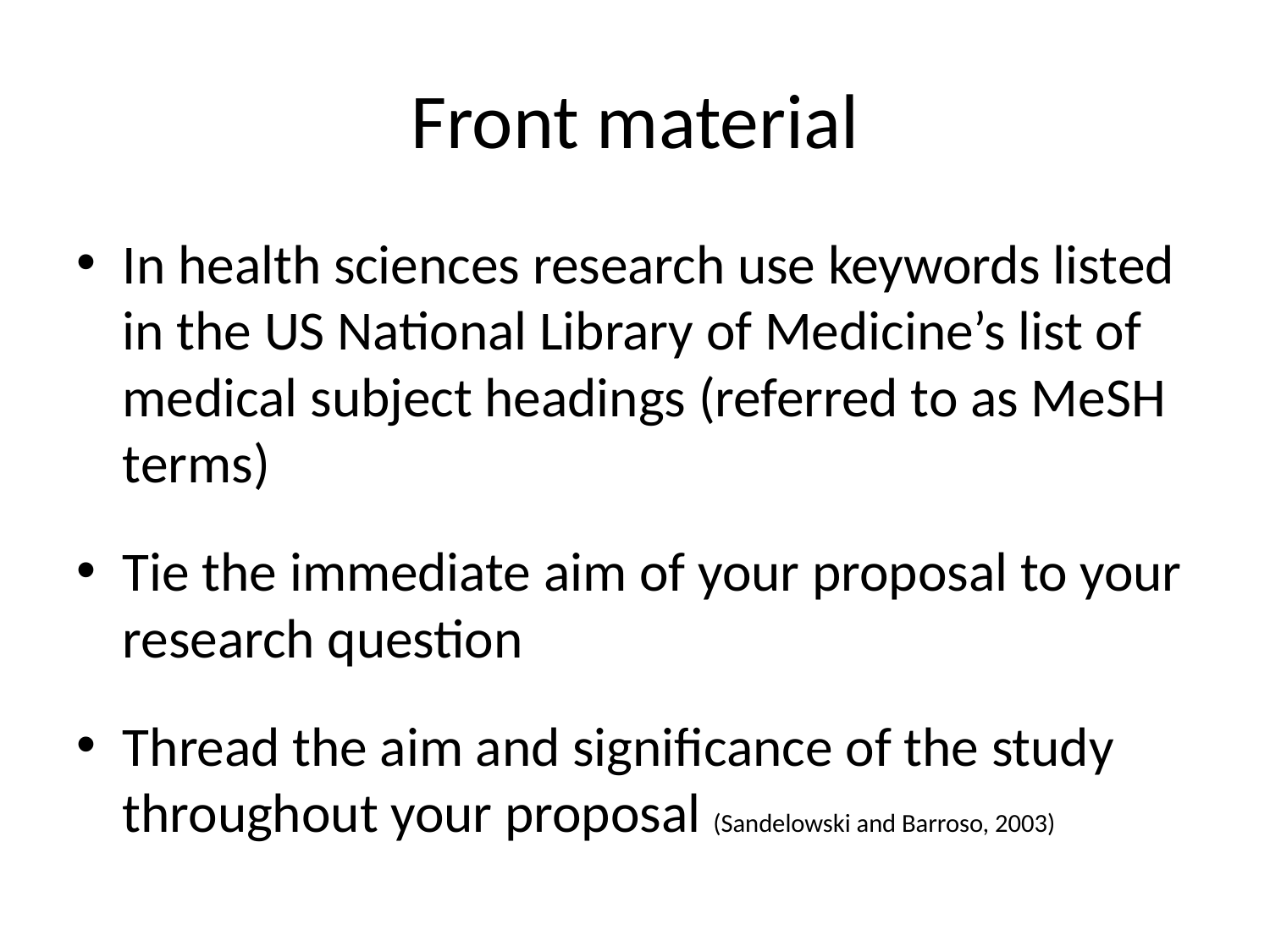

# Front material
In health sciences research use keywords listed in the US National Library of Medicine’s list of medical subject headings (referred to as MeSH terms)
Tie the immediate aim of your proposal to your research question
Thread the aim and significance of the study throughout your proposal (Sandelowski and Barroso, 2003)